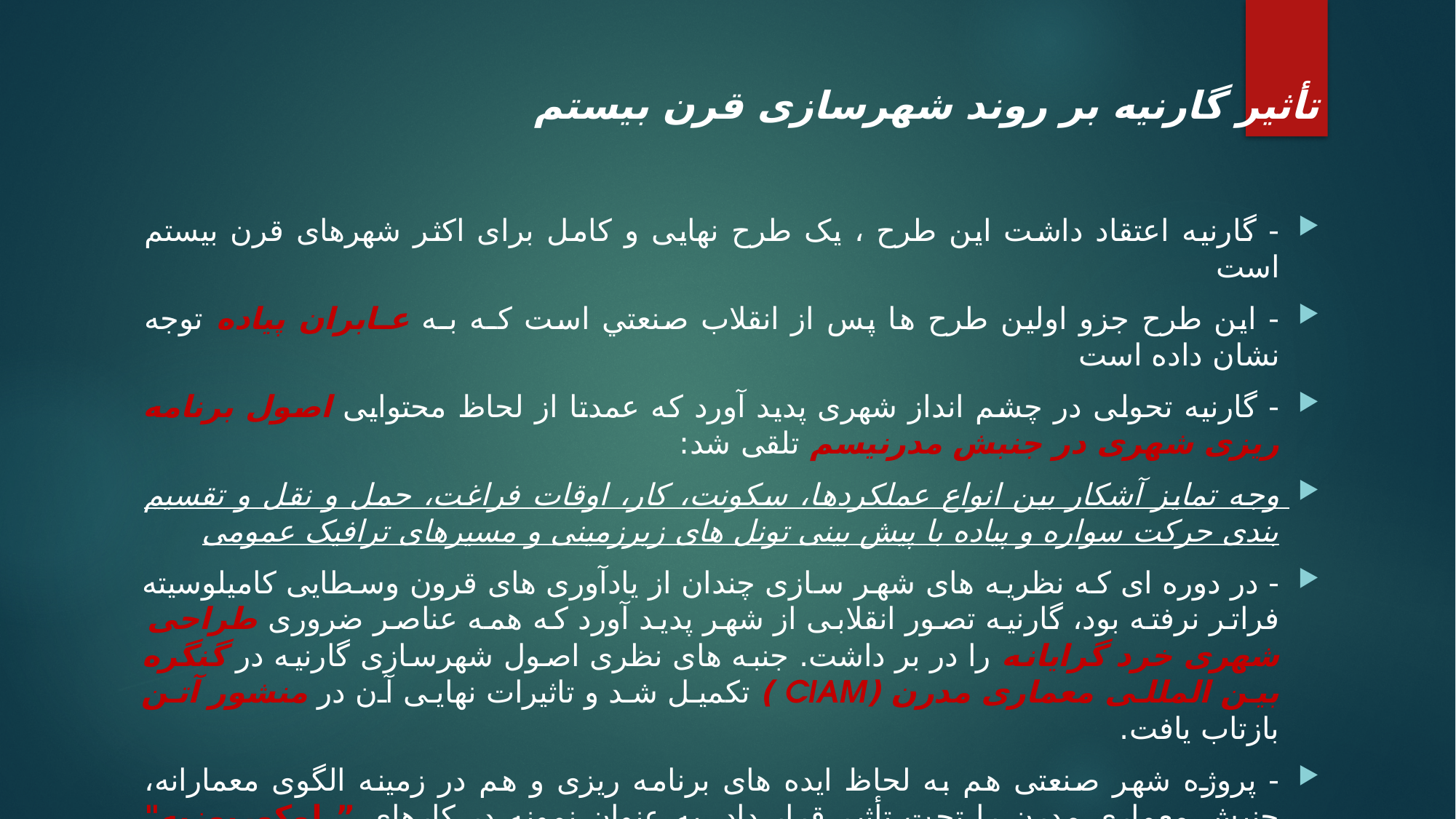

# تأثیر گارنیه بر روند شهرسازی قرن بیستم
- گارنیه اعتقاد داشت این طرح ، یک طرح نهایی و کامل برای اکثر شهرهای قرن بیستم است
- این طرح جزو اولين طرح ها پس از انقلاب صنعتي است كـه بـه عـابران پياده توجه نشان داده است
- گارنیه تحولی در چشم انداز شهری پدید آورد که عمدتا از لحاظ محتوایی اصول برنامه ریزی شهری در جنبش مدرنیسم تلقی شد:
وجه تمایز آشکار بین انواع عملکردها، سکونت، کار، اوقات فراغت، حمل و نقل و تقسیم بندی حرکت سواره و پیاده با پیش بینی تونل های زیرزمینی و مسیرهای ترافیک عمومی
- در دوره ای که نظریه های شهر سازی چندان از یادآوری های قرون وسطایی کامیلوسیته فراتر نرفته بود، گارنیه تصور انقلابی از شهر پدید آورد که همه عناصر ضروری طراحی شهری خرد گرایانه را در بر داشت. جنبه های نظری اصول شهرسازی گارنیه در گنگره بین المللی معماری مدرن (CIAM ) تکمیل شد و تاثیرات نهایی آن در منشور آتن بازتاب یافت.
- پروژه شهر صنعتی هم به لحاظ ایده های برنامه ریزی و هم در زمینه الگوی معمارانه، جنبش معماری مدرن را تحت تأثیر قرار داد، به عنوان نمونه در کارهای ” لوکوربوزیه" بسیار تأثیرگذار شد.